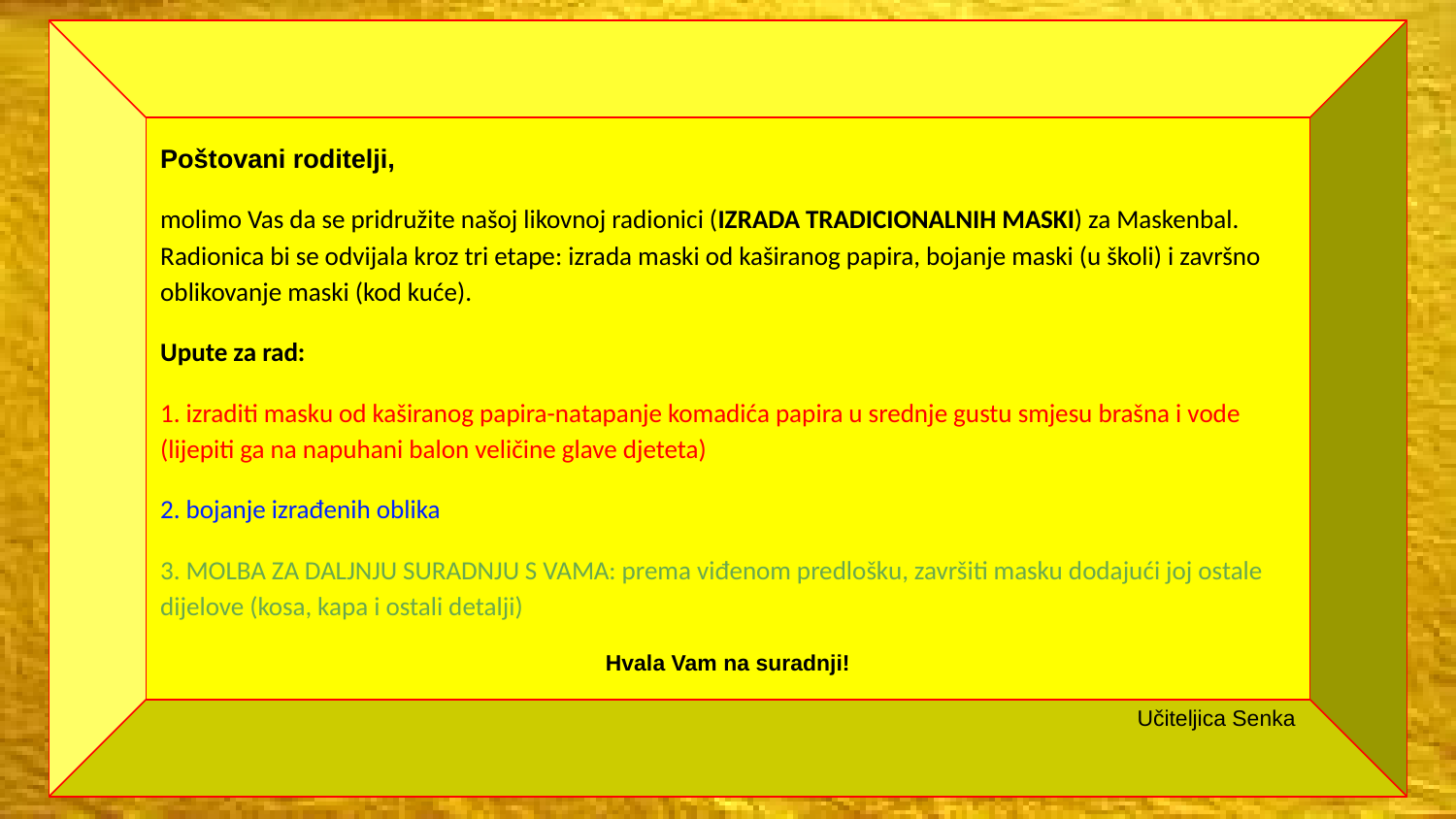

Poštovani roditelji,
molimo Vas da se pridružite našoj likovnoj radionici (IZRADA TRADICIONALNIH MASKI) za Maskenbal. Radionica bi se odvijala kroz tri etape: izrada maski od kaširanog papira, bojanje maski (u školi) i završno oblikovanje maski (kod kuće).
Upute za rad:
1. izraditi masku od kaširanog papira-natapanje komadića papira u srednje gustu smjesu brašna i vode (lijepiti ga na napuhani balon veličine glave djeteta)
2. bojanje izrađenih oblika
3. MOLBA ZA DALJNJU SURADNJU S VAMA: prema viđenom predlošku, završiti masku dodajući joj ostale dijelove (kosa, kapa i ostali detalji)
Hvala Vam na suradnji!
Učiteljica Senka